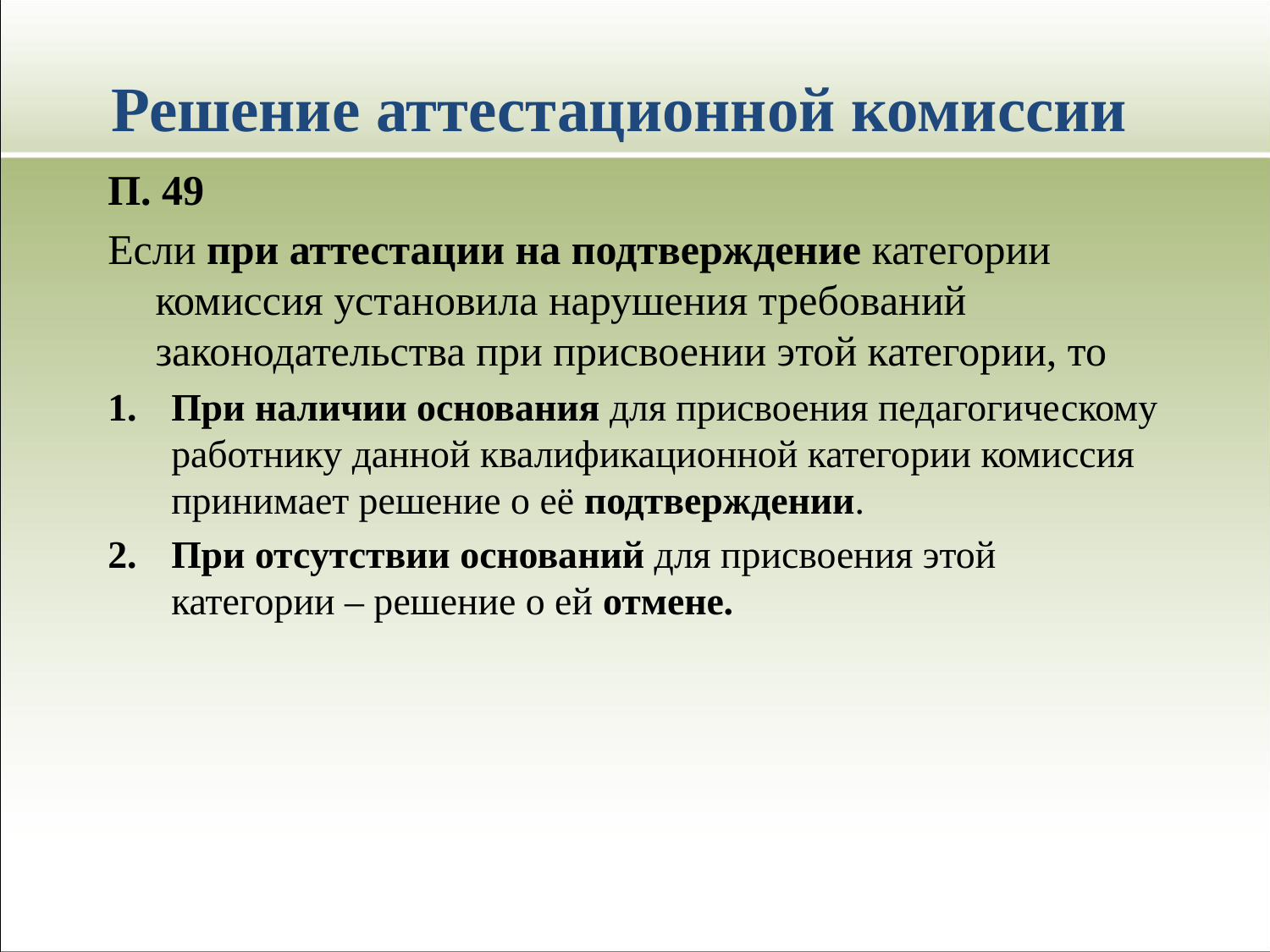

# Решение аттестационной комиссии
П. 49
Если при аттестации на подтверждение категории комиссия установила нарушения требований законодательства при присвоении этой категории, то
При наличии основания для присвоения педагогическому работнику данной квалификационной категории комиссия принимает решение о её подтверждении.
При отсутствии оснований для присвоения этой категории – решение о ей отмене.